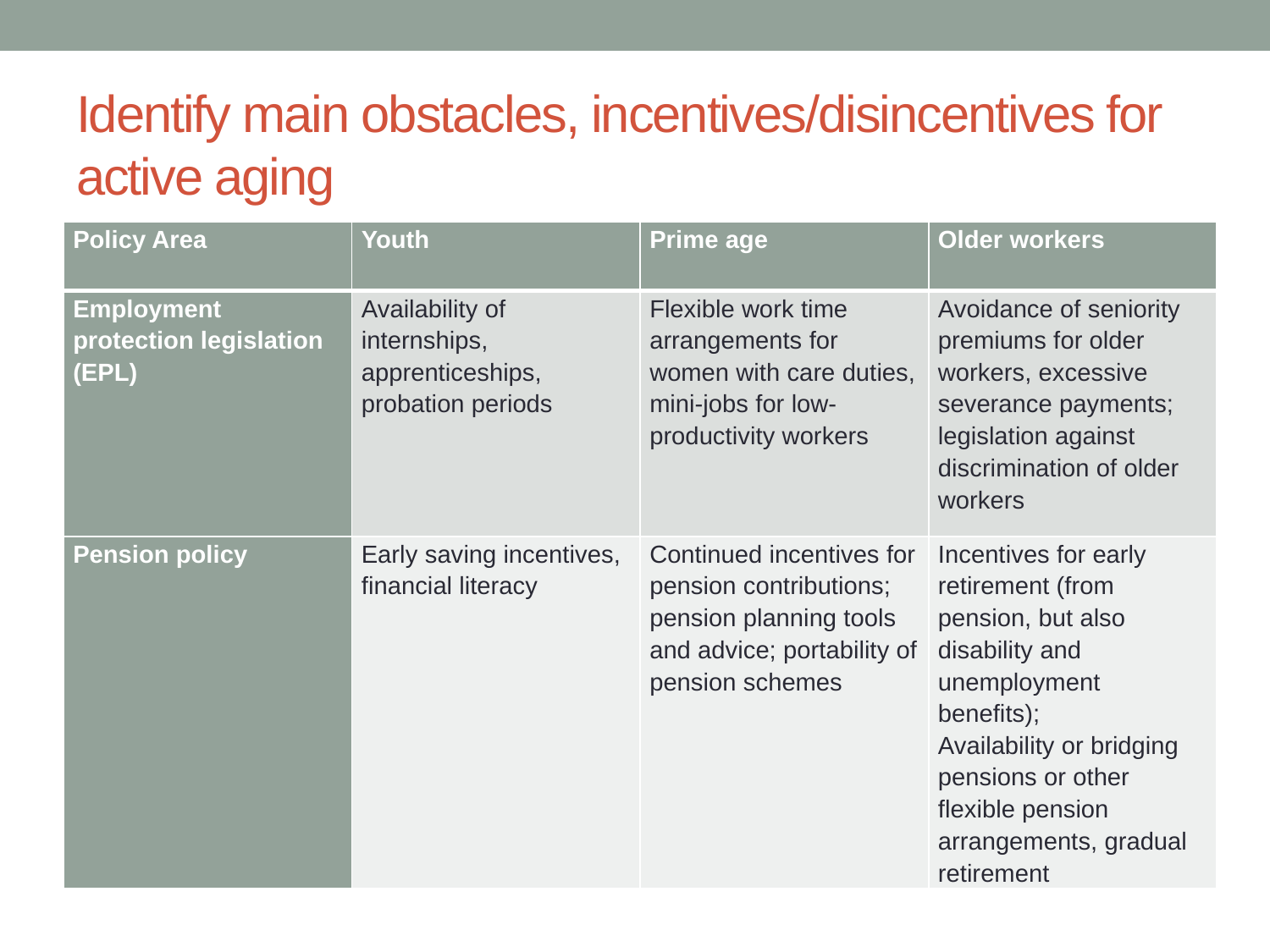

# Identify main obstacles, incentives/disincentives for active aging
| Policy Area | Youth | Prime age | Older workers |
| --- | --- | --- | --- |
| Employment protection legislation (EPL) | Availability of internships, apprenticeships, probation periods | Flexible work time arrangements for women with care duties, mini-jobs for low-productivity workers | Avoidance of seniority premiums for older workers, excessive severance payments; legislation against discrimination of older workers |
| Pension policy | Early saving incentives, financial literacy | Continued incentives for pension contributions; pension planning tools and advice; portability of pension schemes | Incentives for early retirement (from pension, but also disability and unemployment benefits); Availability or bridging pensions or other flexible pension arrangements, gradual retirement |